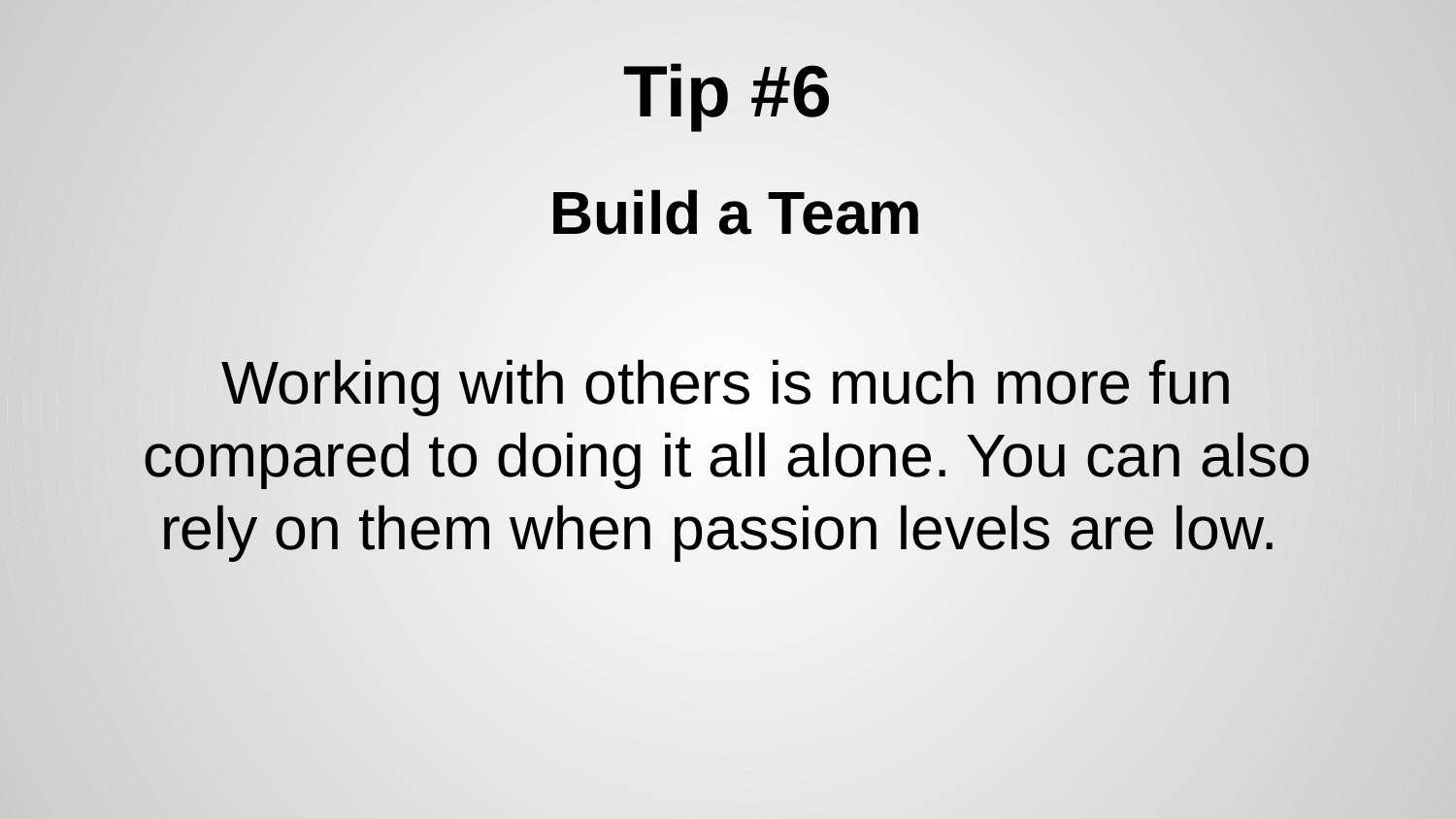

# Tip #6
 Build a Team

Working with others is much more fun compared to doing it all alone. You can also rely on them when passion levels are low.